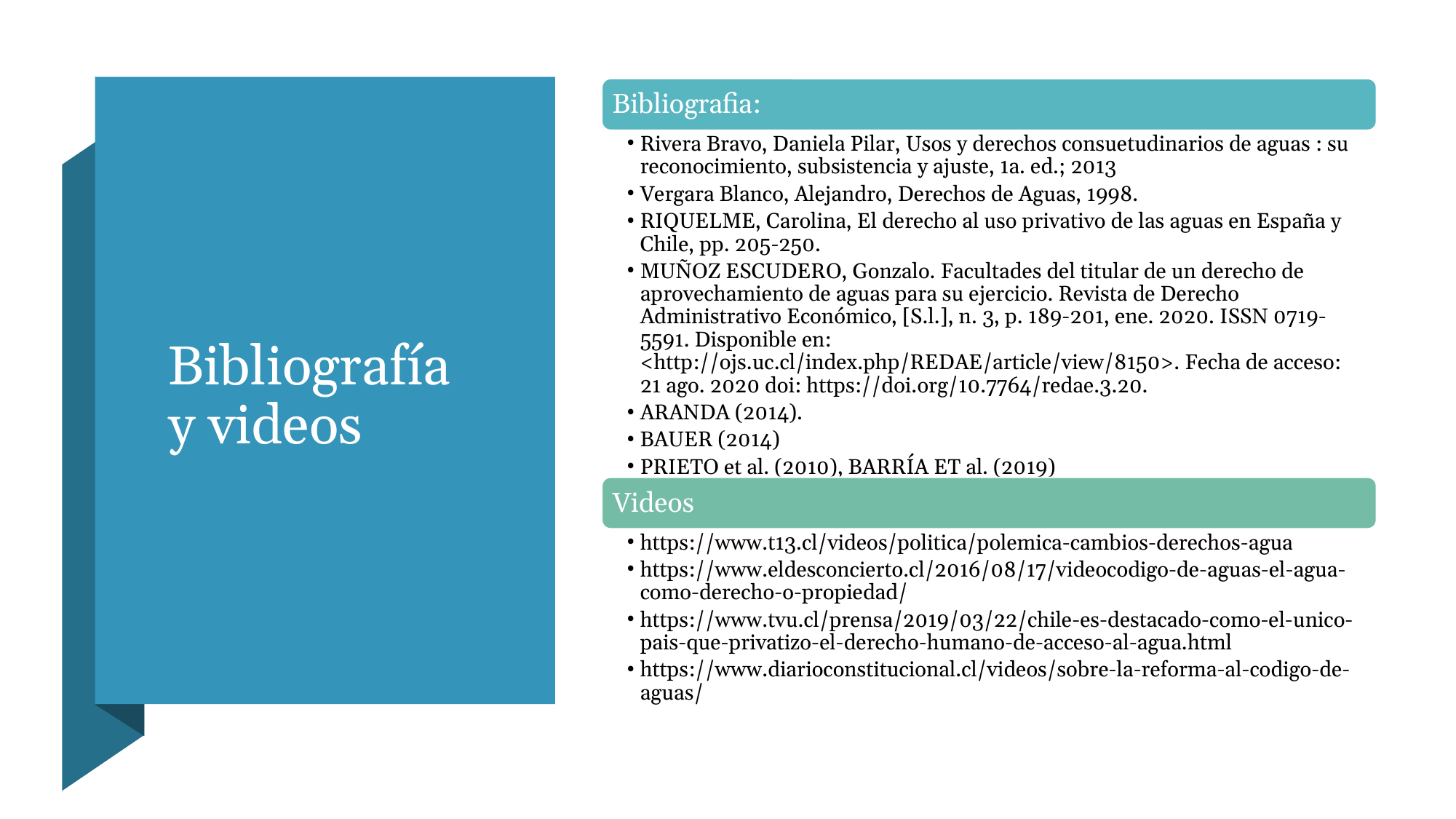

﻿Bibliografia:

Rivera Bravo, Daniela Pilar, Usos y derechos consuetudinarios de aguas : su reconocimiento, subsistencia y ajuste, 1a. ed.; 2013
Vergara Blanco, Alejandro, Derechos de Aguas, 1998.
RIQUELME, Carolina, El derecho al uso privativo de las aguas en España y Chile, pp. 205-250.
MUÑOZ ESCUDERO, Gonzalo. Facultades del titular de un derecho de aprovechamiento de aguas para su ejercicio. Revista de Derecho Administrativo Económico, [S.l.], n. 3, p. 189-201, ene. 2020. ISSN 0719-5591. Disponible en: <http://ojs.uc.cl/index.php/REDAE/article/view/8150>. Fecha de acceso: 21 ago. 2020 doi: https://doi.org/10.7764/redae.3.20.
ARANDA (2014).
BAUER (2014)
PRIETO et al. (2010), BARRÍA ET al. (2019)

Videos

https://www.t13.cl/videos/politica/polemica-cambios-derechos-agua
https://www.eldesconcierto.cl/2016/08/17/videocodigo-de-aguas-el-agua-como-derecho-o-propiedad/
https://www.tvu.cl/prensa/2019/03/22/chile-es-destacado-como-el-unico-pais-que-privatizo-el-derecho-humano-de-acceso-al-agua.html
https://www.diarioconstitucional.cl/videos/sobre-la-reforma-al-codigo-de-aguas/

# Bibliografía y videos